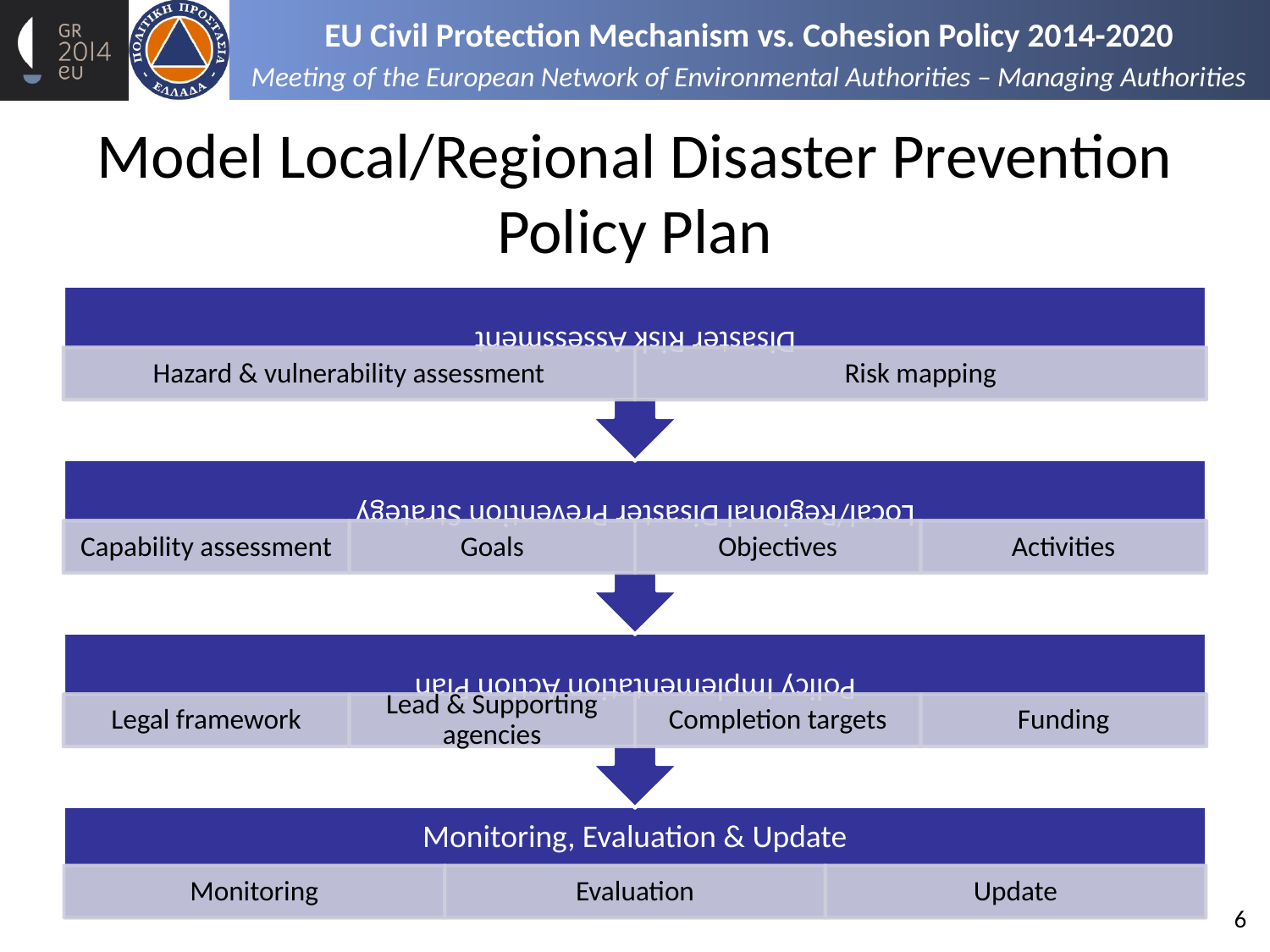

# Model Local/Regional Disaster Prevention Policy Plan
Monitoring, Evaluation & Update
Monitoring
Evaluation
Update
Policy Implementation Action Plan
Legal framework
Lead & Supporting agencies
Completion targets
Funding
Local/Regional Disaster Prevention Strategy
Capability assessment
Goals
Objectives
Activities
Disaster Risk Assessment
Hazard & vulnerability assessment
Risk mapping
6